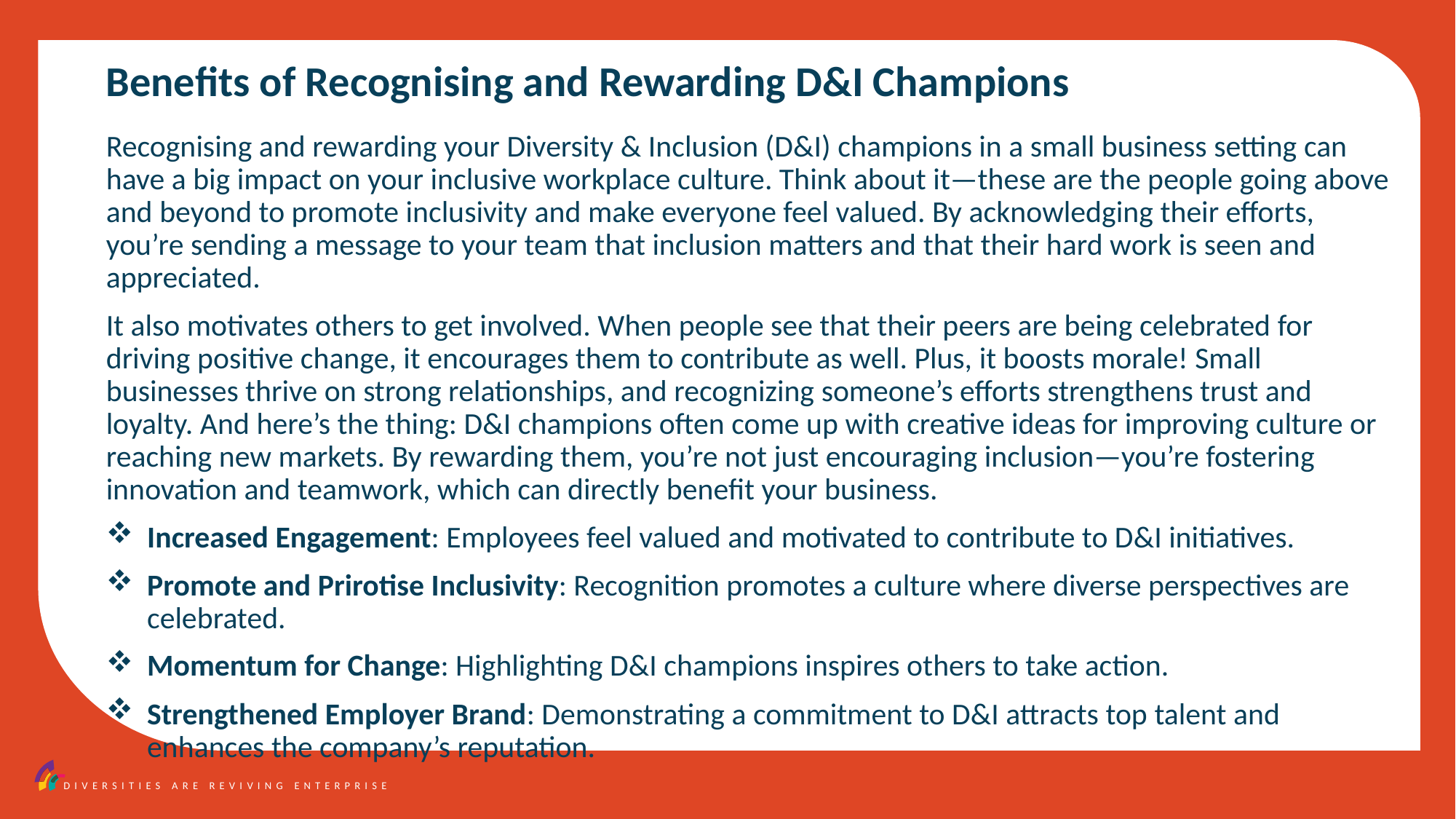

Benefits of Recognising and Rewarding D&I Champions
Recognising and rewarding your Diversity & Inclusion (D&I) champions in a small business setting can have a big impact on your inclusive workplace culture. Think about it—these are the people going above and beyond to promote inclusivity and make everyone feel valued. By acknowledging their efforts, you’re sending a message to your team that inclusion matters and that their hard work is seen and appreciated.
It also motivates others to get involved. When people see that their peers are being celebrated for driving positive change, it encourages them to contribute as well. Plus, it boosts morale! Small businesses thrive on strong relationships, and recognizing someone’s efforts strengthens trust and loyalty. And here’s the thing: D&I champions often come up with creative ideas for improving culture or reaching new markets. By rewarding them, you’re not just encouraging inclusion—you’re fostering innovation and teamwork, which can directly benefit your business.
Increased Engagement: Employees feel valued and motivated to contribute to D&I initiatives.
Promote and Prirotise Inclusivity: Recognition promotes a culture where diverse perspectives are celebrated.
Momentum for Change: Highlighting D&I champions inspires others to take action.
Strengthened Employer Brand: Demonstrating a commitment to D&I attracts top talent and enhances the company’s reputation.